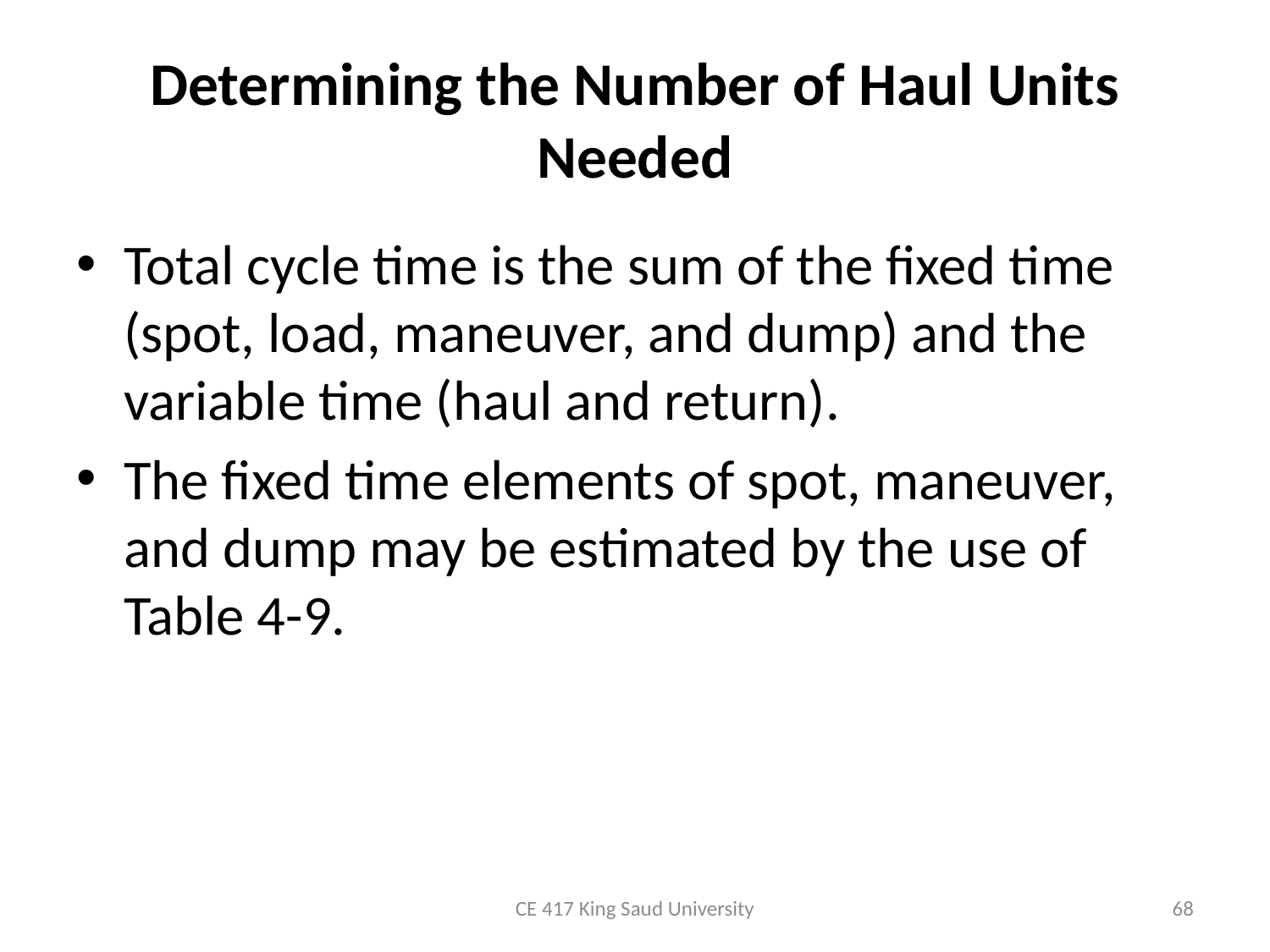

# Determining the Number of Haul Units Needed
Total cycle time is the sum of the fixed time (spot, load, maneuver, and dump) and the variable time (haul and return).
The fixed time elements of spot, maneuver, and dump may be estimated by the use of Table 4-9.
CE 417 King Saud University
68